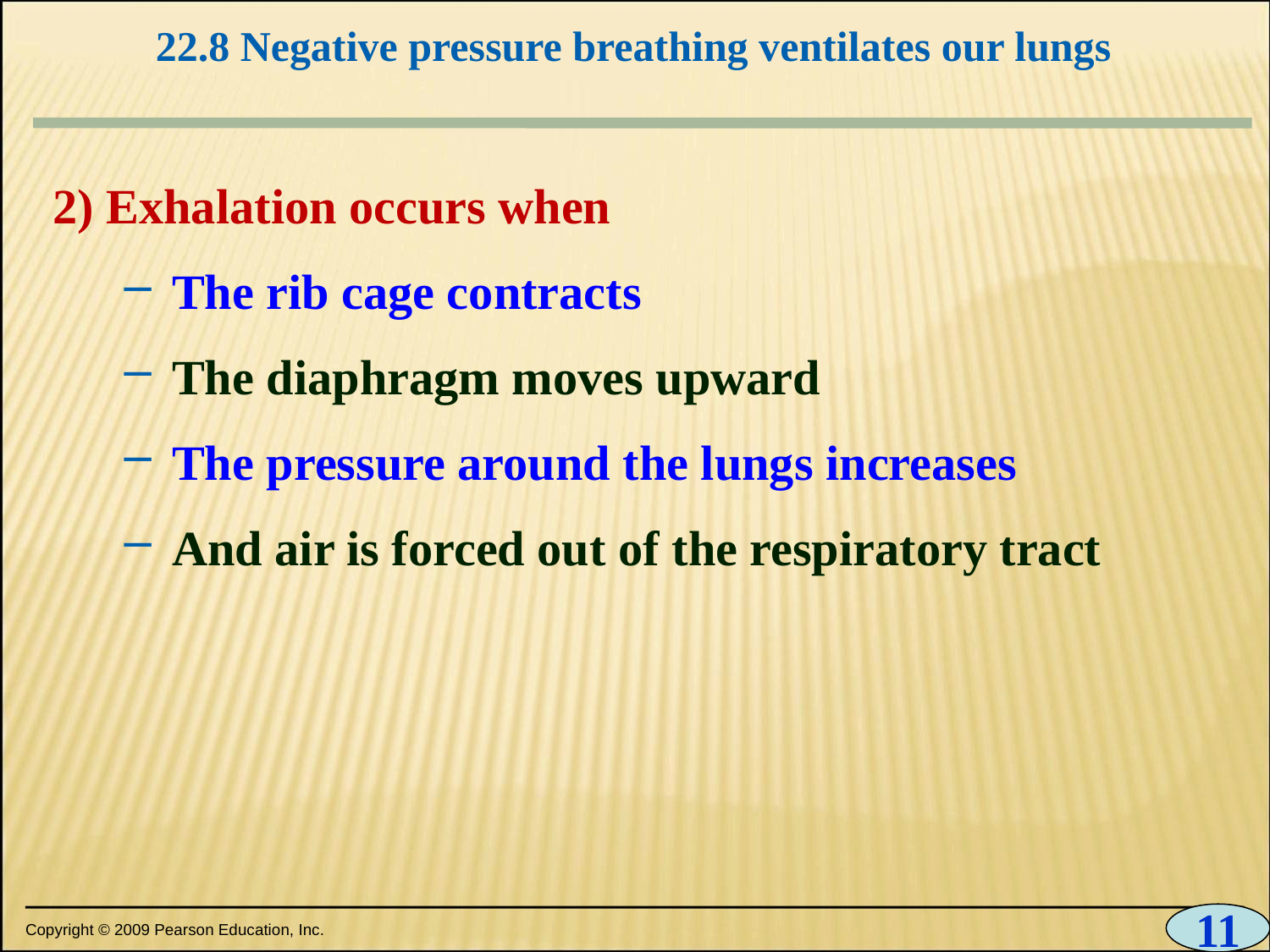

# 22.8 Negative pressure breathing ventilates our lungs
0

   2) Exhalation occurs when
The rib cage contracts
The diaphragm moves upward
The pressure around the lungs increases
And air is forced out of the respiratory tract
11

Copyright © 2009 Pearson Education, Inc.